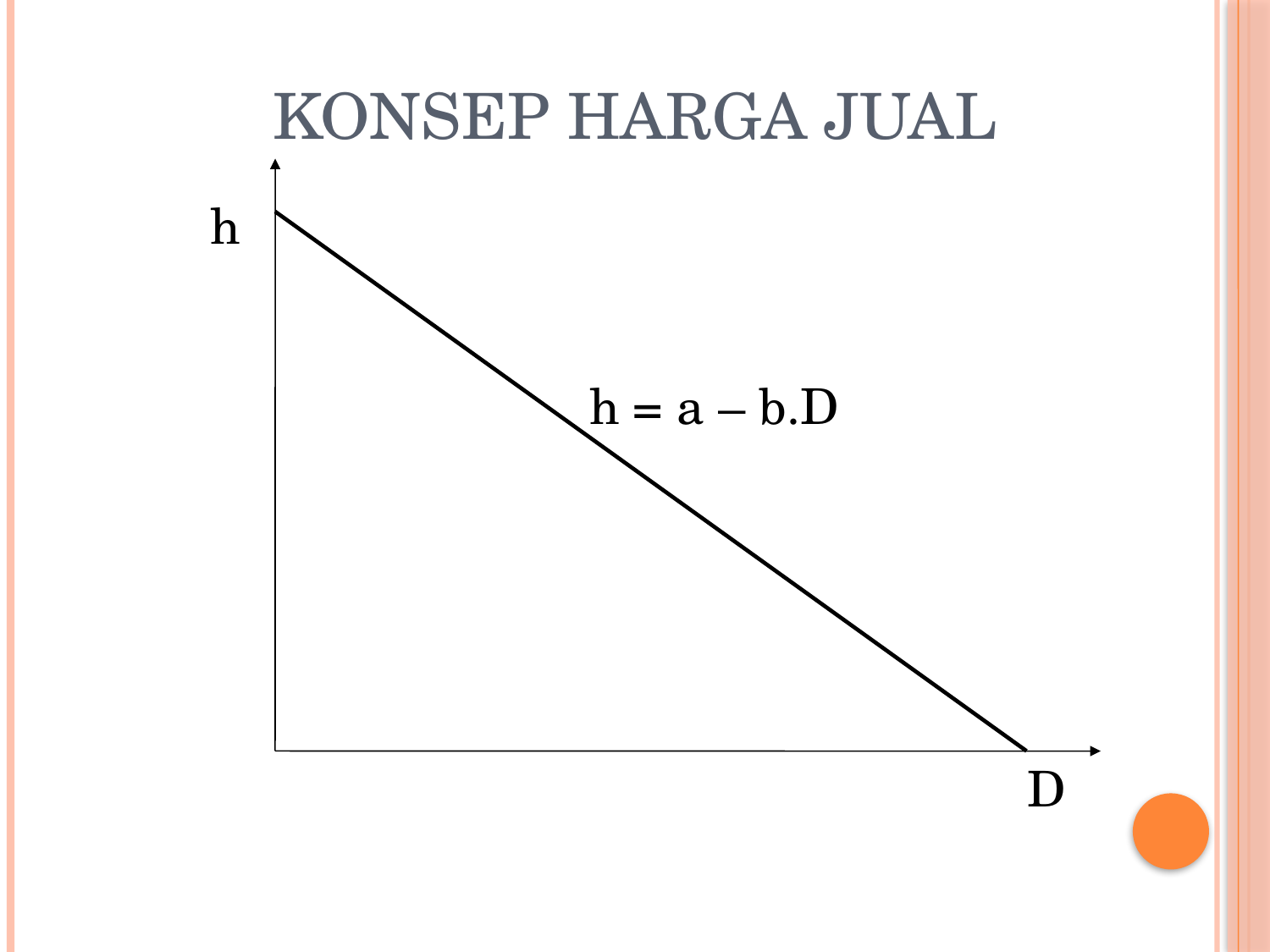

# Konsep Harga Jual

h

h = a – b.D

D